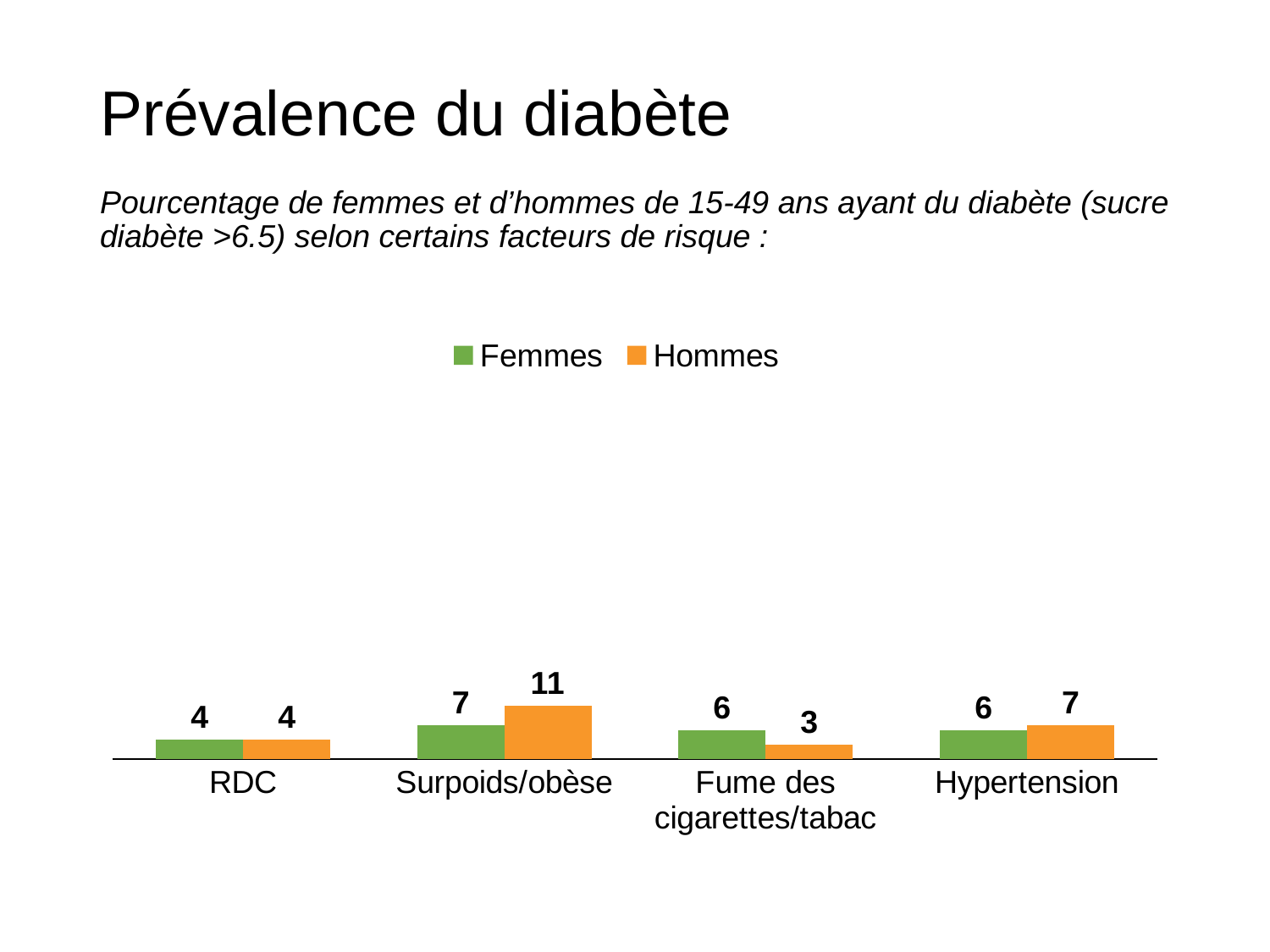

# Prévalence du diabète
Pourcentage de femmes et d’hommes de 15-49 ans ayant du diabète (sucre diabète >6.5) selon certains facteurs de risque :

### Chart

| Category | Femmes | Hommes |
|---|---|---|
| RDC | 4.0 | 4.0 |
| Surpoids/obèse | 7.0 | 11.0 |
| Fume des cigarettes/tabac | 6.0 | 3.0 |
| Hypertension | 6.0 | 7.0 |